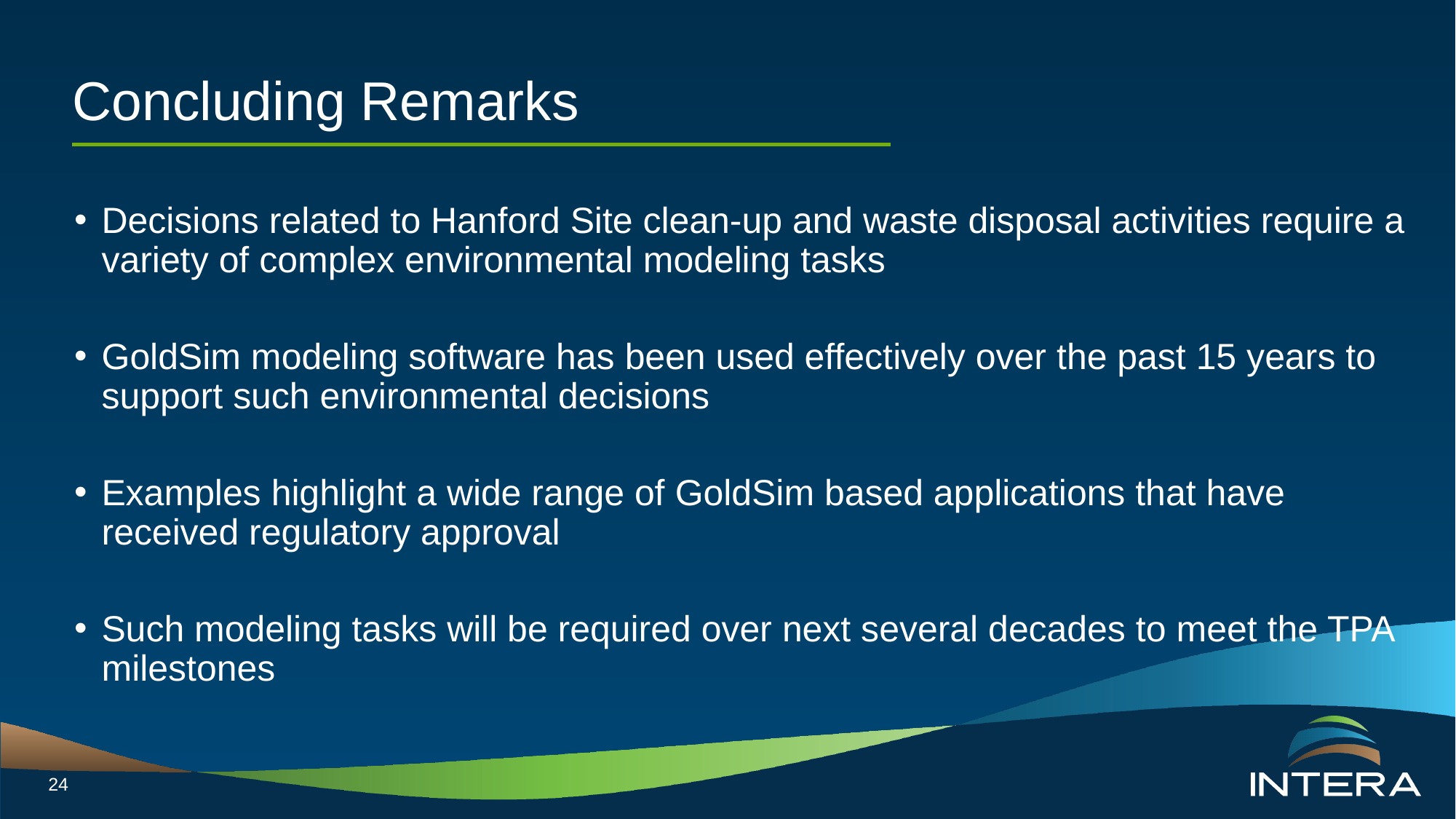

# Concluding Remarks
Decisions related to Hanford Site clean-up and waste disposal activities require a variety of complex environmental modeling tasks

GoldSim modeling software has been used effectively over the past 15 years to support such environmental decisions

Examples highlight a wide range of GoldSim based applications that have received regulatory approval

Such modeling tasks will be required over next several decades to meet the TPA milestones
24